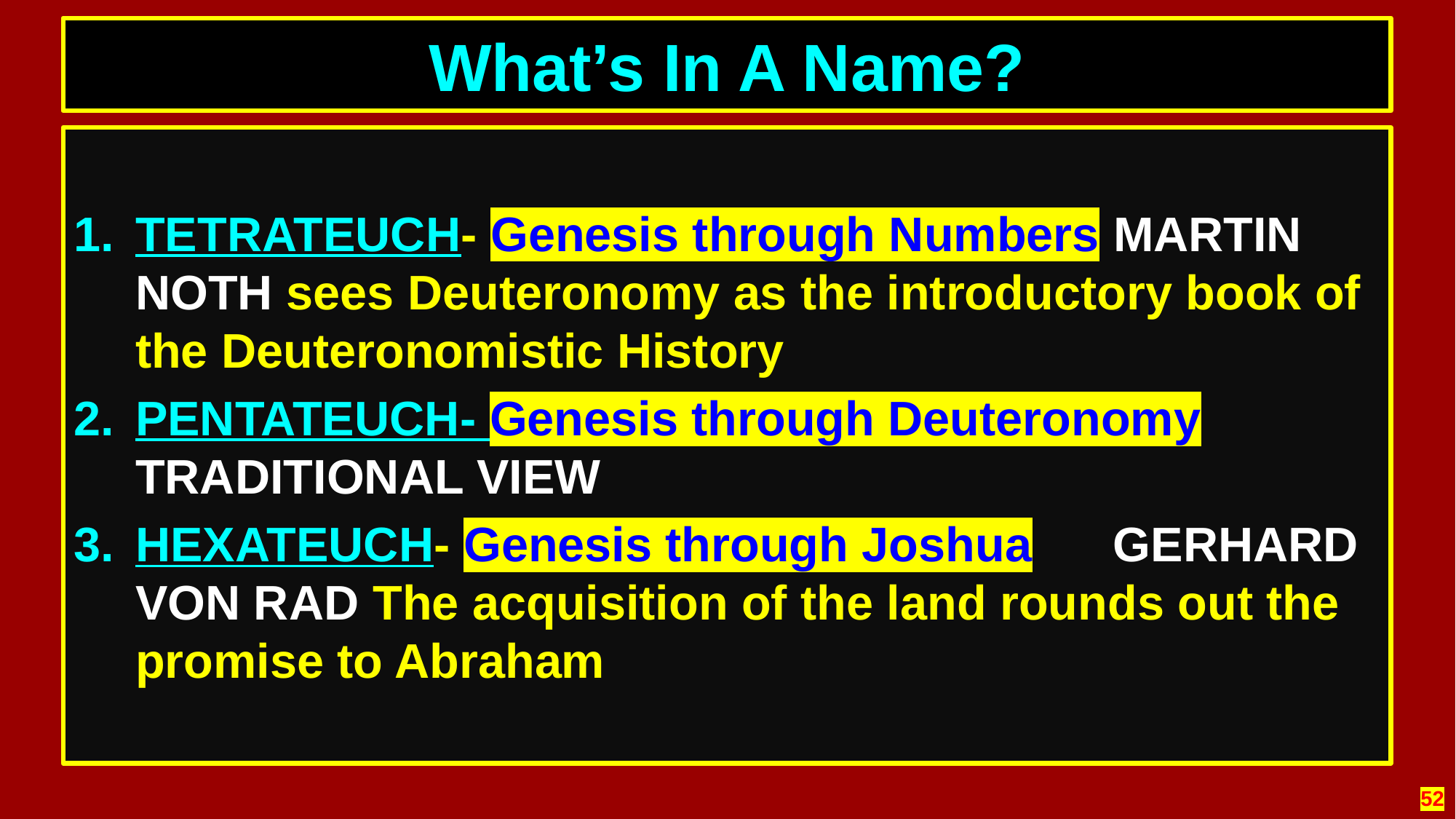

# What’s In A Name?
TETRATEUCH- Genesis through Numbers MARTIN NOTH sees Deuteronomy as the introductory book of the Deuteronomistic History
PENTATEUCH- Genesis through Deuteronomy    TRADITIONAL VIEW
HEXATEUCH- Genesis through Joshua      GERHARD VON RAD The acquisition of the land rounds out the promise to Abraham
52